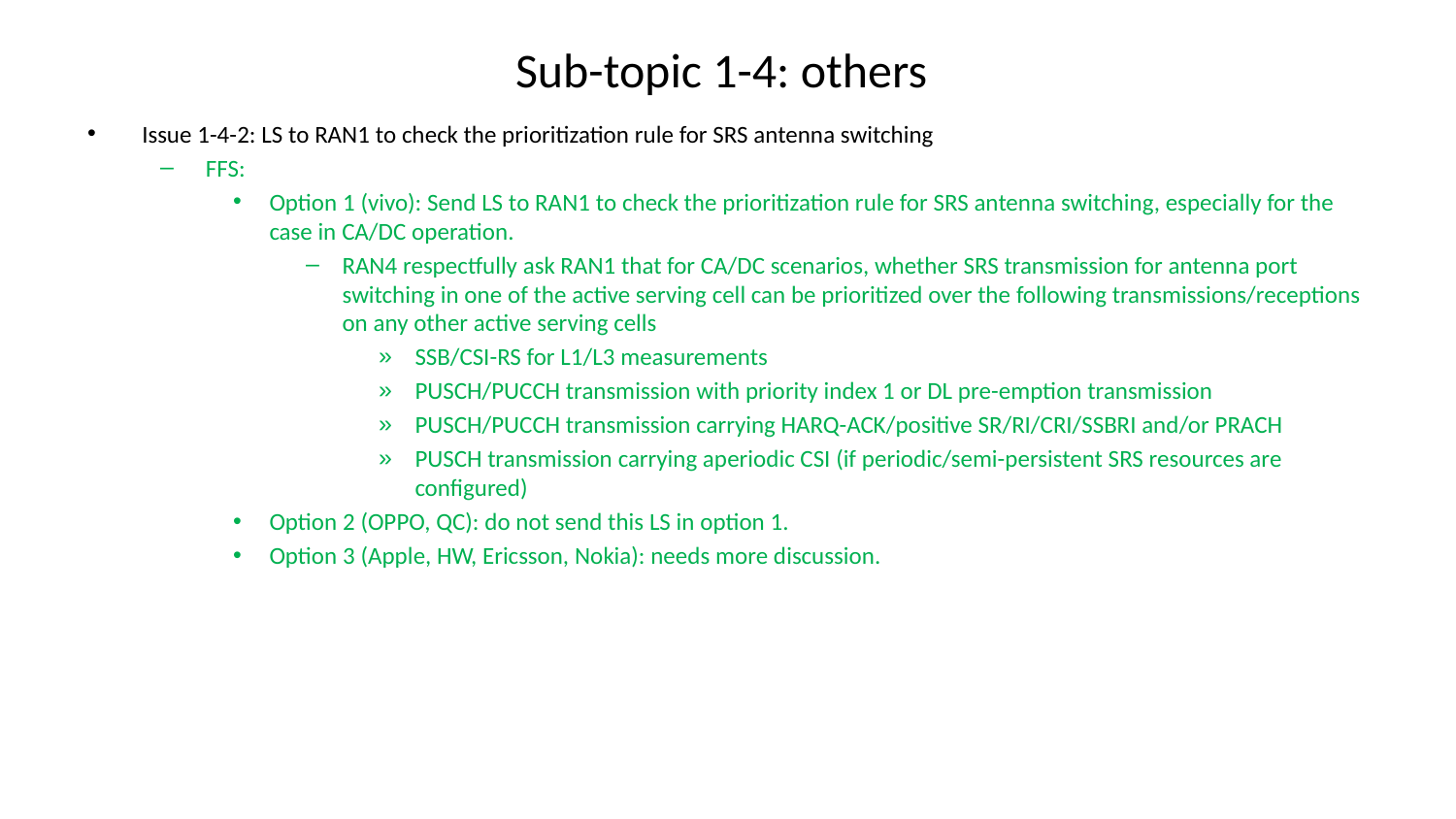

# Sub-topic 1-4: others
Issue 1-4-2: LS to RAN1 to check the prioritization rule for SRS antenna switching
FFS:
Option 1 (vivo): Send LS to RAN1 to check the prioritization rule for SRS antenna switching, especially for the case in CA/DC operation.
RAN4 respectfully ask RAN1 that for CA/DC scenarios, whether SRS transmission for antenna port switching in one of the active serving cell can be prioritized over the following transmissions/receptions on any other active serving cells
SSB/CSI-RS for L1/L3 measurements
PUSCH/PUCCH transmission with priority index 1 or DL pre-emption transmission
PUSCH/PUCCH transmission carrying HARQ-ACK/positive SR/RI/CRI/SSBRI and/or PRACH
PUSCH transmission carrying aperiodic CSI (if periodic/semi-persistent SRS resources are configured)
Option 2 (OPPO, QC): do not send this LS in option 1.
Option 3 (Apple, HW, Ericsson, Nokia): needs more discussion.